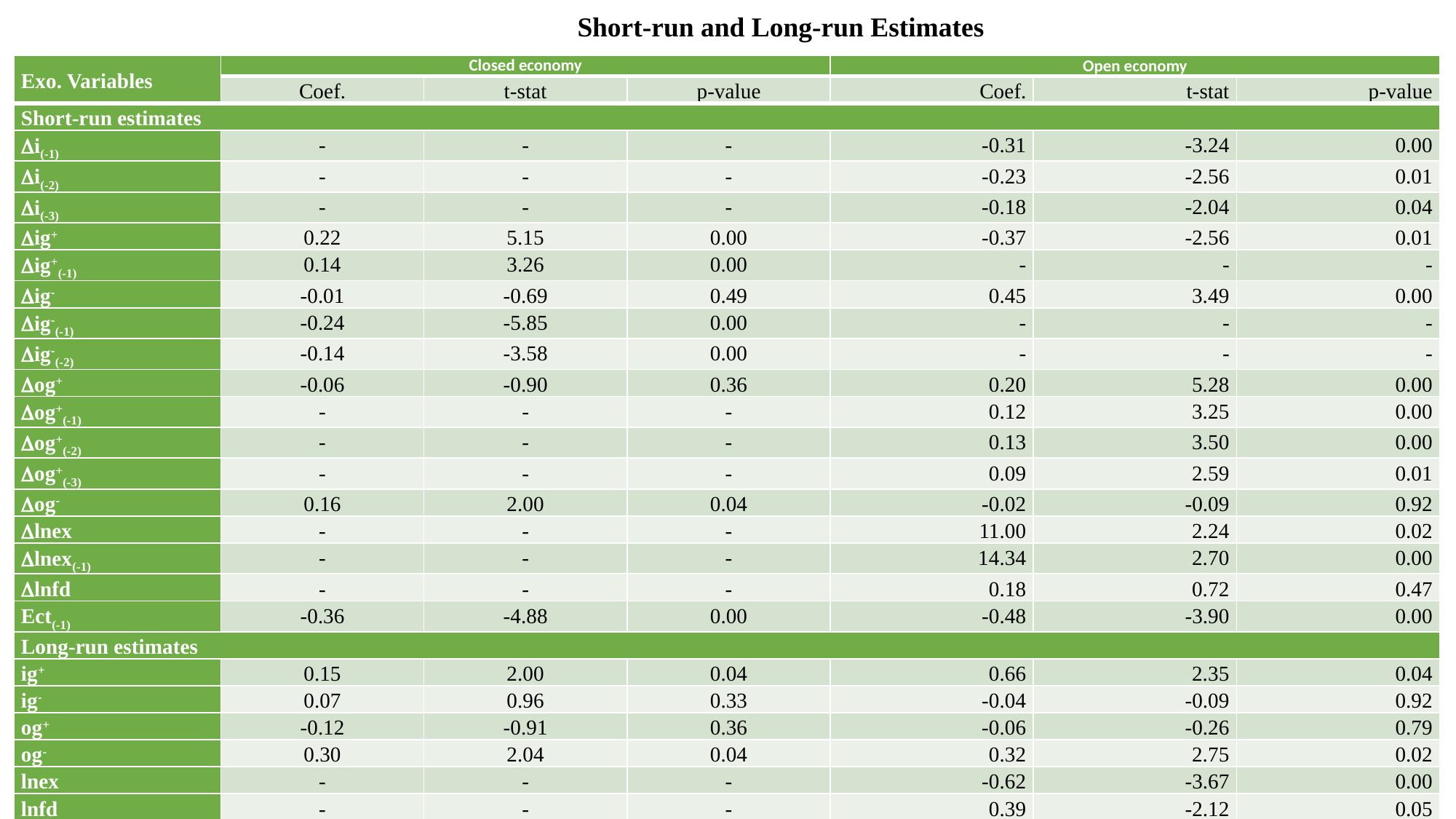

Short-run and Long-run Estimates
| Exo. Variables | Closed economy |  |  | Open economy |  |  |
| --- | --- | --- | --- | --- | --- | --- |
|  | Coef. | t-stat | p-value | Coef. | t-stat | p-value |
| Short-run estimates |  |  |  |  |  |  |
| Δi(-1) | - | - | - | -0.31 | -3.24 | 0.00 |
| Δi(-2) | - | - | - | -0.23 | -2.56 | 0.01 |
| Δi(-3) | - | - | - | -0.18 | -2.04 | 0.04 |
| Δig+ | 0.22 | 5.15 | 0.00 | -0.37 | -2.56 | 0.01 |
| Δig+(-1) | 0.14 | 3.26 | 0.00 | - | - | - |
| Δig- | -0.01 | -0.69 | 0.49 | 0.45 | 3.49 | 0.00 |
| Δig-(-1) | -0.24 | -5.85 | 0.00 | - | - | - |
| Δig-(-2) | -0.14 | -3.58 | 0.00 | - | - | - |
| Δog+ | -0.06 | -0.90 | 0.36 | 0.20 | 5.28 | 0.00 |
| Δog+(-1) | - | - | - | 0.12 | 3.25 | 0.00 |
| Δog+(-2) | - | - | - | 0.13 | 3.50 | 0.00 |
| Δog+(-3) | - | - | - | 0.09 | 2.59 | 0.01 |
| Δog- | 0.16 | 2.00 | 0.04 | -0.02 | -0.09 | 0.92 |
| Δlnex | - | - | - | 11.00 | 2.24 | 0.02 |
| Δlnex(-1) | - | - | - | 14.34 | 2.70 | 0.00 |
| Δlnfd | - | - | - | 0.18 | 0.72 | 0.47 |
| Ect(-1) | -0.36 | -4.88 | 0.00 | -0.48 | -3.90 | 0.00 |
| Long-run estimates |  |  |  |  |  |  |
| ig+ | 0.15 | 2.00 | 0.04 | 0.66 | 2.35 | 0.04 |
| ig- | 0.07 | 0.96 | 0.33 | -0.04 | -0.09 | 0.92 |
| og+ | -0.12 | -0.91 | 0.36 | -0.06 | -0.26 | 0.79 |
| og- | 0.30 | 2.04 | 0.04 | 0.32 | 2.75 | 0.02 |
| lnex | - | - | - | -0.62 | -3.67 | 0.00 |
| lnfd | - | - | - | 0.39 | -2.12 | 0.05 |
| c | 6.23 | 8.42 | 0.00 | 16.30 | 0.78 | 0.43 |